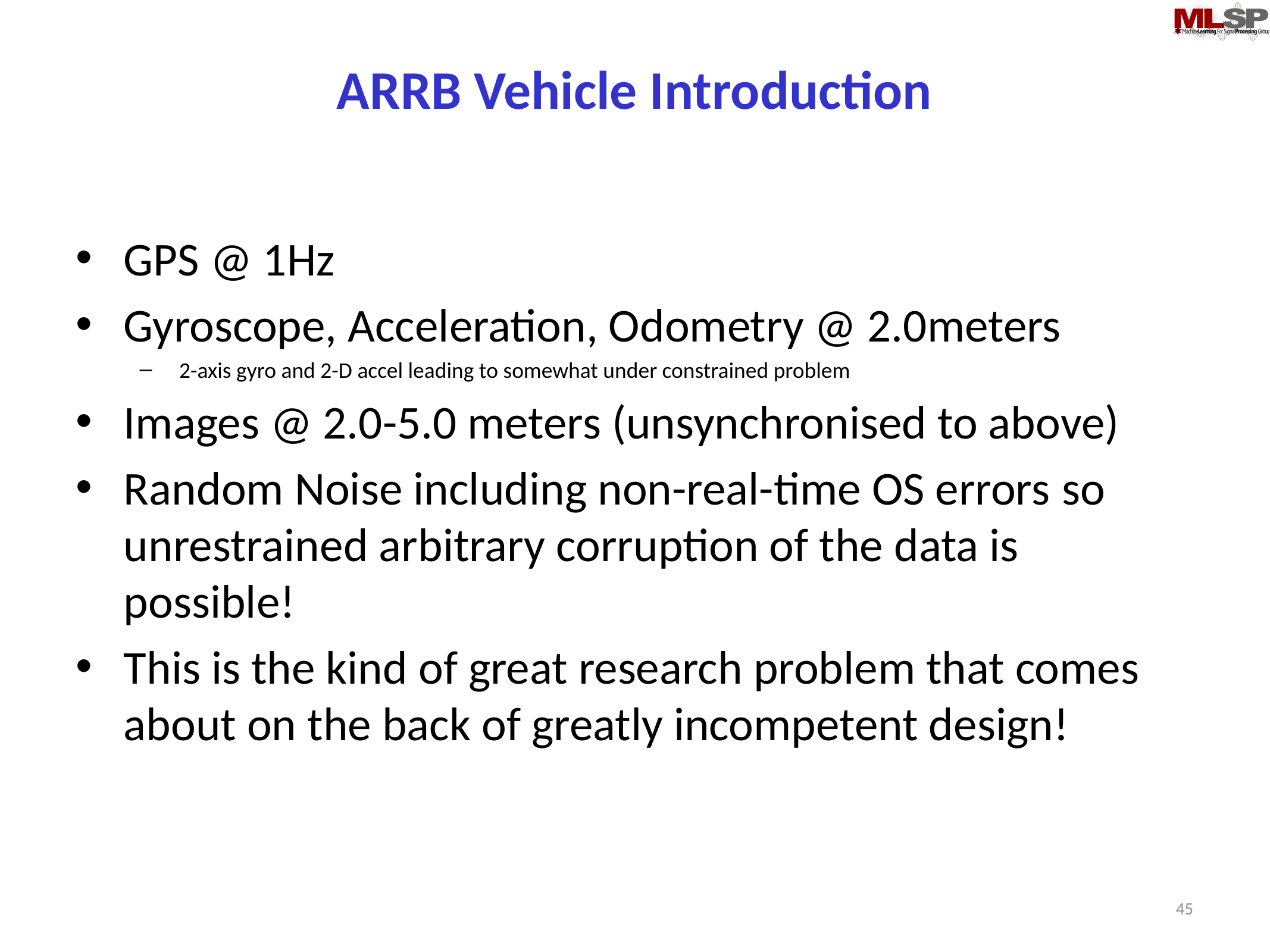

# ARRB Vehicle Introduction
GPS @ 1Hz
Gyroscope, Acceleration, Odometry @ 2.0meters
2-axis gyro and 2-D accel leading to somewhat under constrained problem
Images @ 2.0-5.0 meters (unsynchronised to above)
Random Noise including non-real-time OS errors so unrestrained arbitrary corruption of the data is possible!
This is the kind of great research problem that comes about on the back of greatly incompetent design!
45